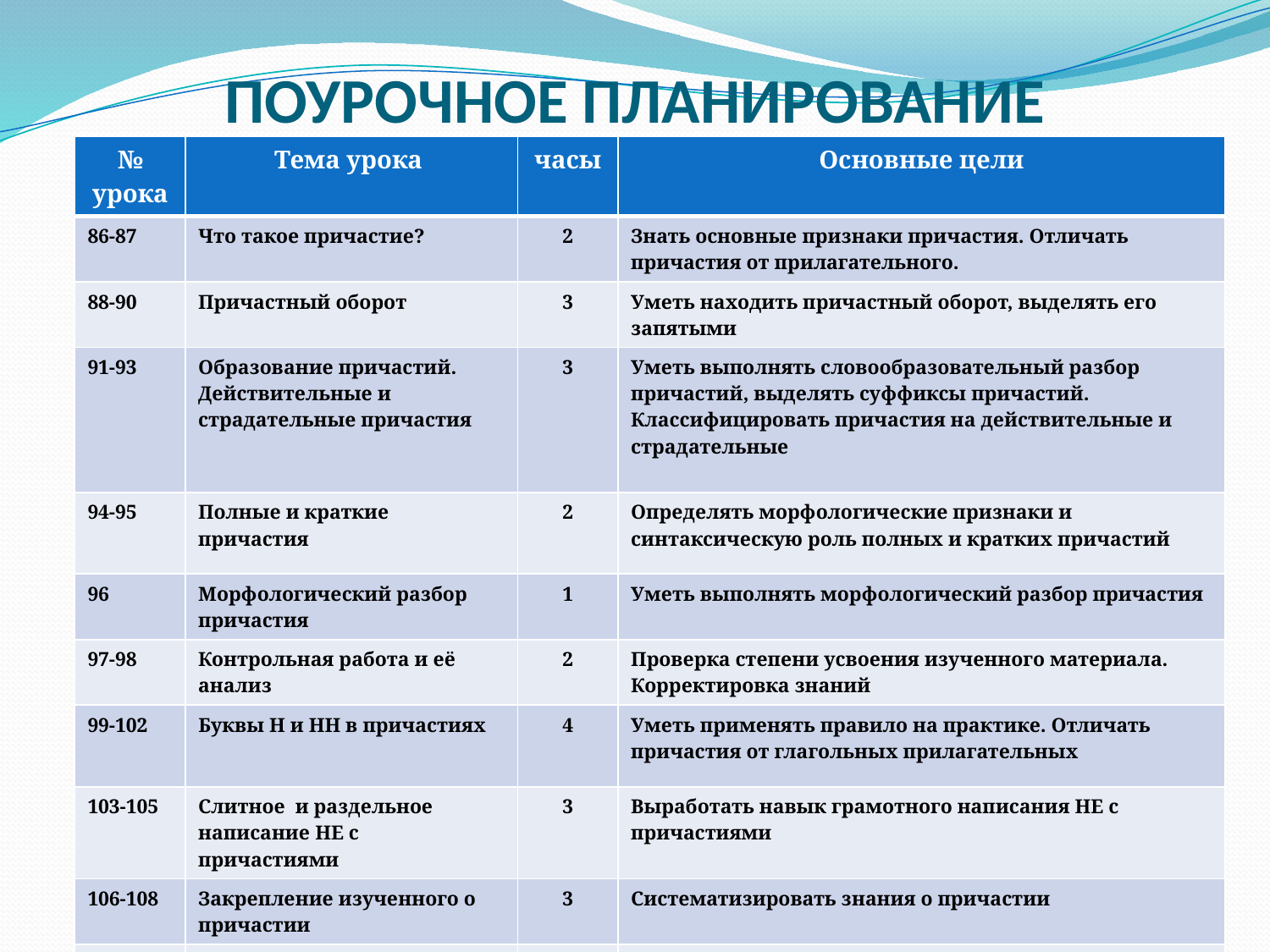

# ПОУРОЧНОЕ ПЛАНИРОВАНИЕ
| № урока | Тема урока | часы | Основные цели |
| --- | --- | --- | --- |
| 86-87 | Что такое причастие? | 2 | Знать основные признаки причастия. Отличать причастия от прилагательного. |
| 88-90 | Причастный оборот | 3 | Уметь находить причастный оборот, выделять его запятыми |
| 91-93 | Образование причастий. Действительные и страдательные причастия | 3 | Уметь выполнять словообразовательный разбор причастий, выделять суффиксы причастий. Классифицировать причастия на действительные и страдательные |
| 94-95 | Полные и краткие причастия | 2 | Определять морфологические признаки и синтаксическую роль полных и кратких причастий |
| 96 | Морфологический разбор причастия | 1 | Уметь выполнять морфологический разбор причастия |
| 97-98 | Контрольная работа и её анализ | 2 | Проверка степени усвоения изученного материала. Корректировка знаний |
| 99-102 | Буквы Н и НН в причастиях | 4 | Уметь применять правило на практике. Отличать причастия от глагольных прилагательных |
| 103-105 | Слитное и раздельное написание НЕ с причастиями | 3 | Выработать навык грамотного написания НЕ с причастиями |
| 106-108 | Закрепление изученного о причастии | 3 | Систематизировать знания о причастии |
| 109-110 | Контрольный диктант и его анализ | 2 | Проверка навыка грамотного письма Работа над ошибками |